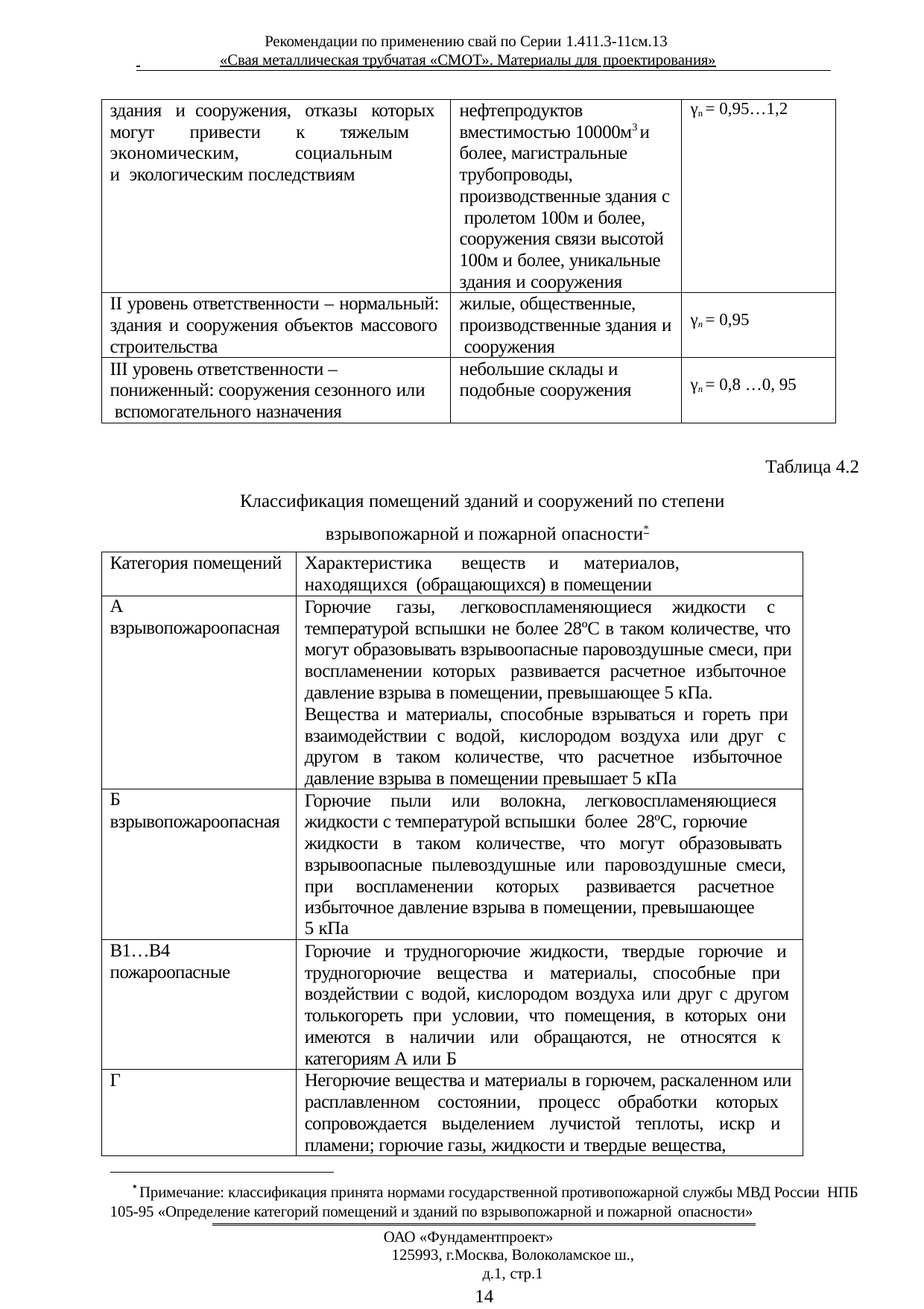

Рекомендации по применению свай по Серии 1.411.3-11см.13
 	«Свая металлическая трубчатая «СМОТ». Материалы для проектирования»

| здания и сооружения, отказы которых могут привести к тяжелым экономическим, социальным и экологическим последствиям | нефтепродуктов вместимостью 10000м3 и более, магистральные трубопроводы, производственные здания с пролетом 100м и более, сооружения связи высотой 100м и более, уникальные здания и сооружения | γn = 0,95…1,2 |
| --- | --- | --- |
| II уровень ответственности – нормальный: здания и сооружения объектов массового строительства | жилые, общественные, производственные здания и сооружения | γn = 0,95 |
| III уровень ответственности – пониженный: сооружения сезонного или вспомогательного назначения | небольшие склады и подобные сооружения | γn = 0,8 …0, 95 |
Таблица 4.2
Классификация помещений зданий и сооружений по степени  взрывопожарной и пожарной опасности*
| Категория помещений | Характеристика веществ и материалов, находящихся (обращающихся) в помещении |
| --- | --- |
| А взрывопожароопасная | Горючие газы, легковоспламеняющиеся жидкости с температурой вспышки не более 28ºС в таком количестве, что могут образовывать взрывоопасные паровоздушные смеси, при воспламенении которых развивается расчетное избыточное давление взрыва в помещении, превышающее 5 кПа. Вещества и материалы, способные взрываться и гореть при взаимодействии с водой, кислородом воздуха или друг с другом в таком количестве, что расчетное избыточное давление взрыва в помещении превышает 5 кПа |
| Б взрывопожароопасная | Горючие пыли или волокна, легковоспламеняющиеся жидкости с температурой вспышки более 28ºС, горючие жидкости в таком количестве, что могут образовывать взрывоопасные пылевоздушные или паровоздушные смеси, при воспламенении которых развивается расчетное избыточное давление взрыва в помещении, превышающее 5 кПа |
| В1…В4 пожароопасные | Горючие и трудногорючие жидкости, твердые горючие и трудногорючие вещества и материалы, способные при воздействии с водой, кислородом воздуха или друг с другом толькогореть при условии, что помещения, в которых они имеются в наличии или обращаются, не относятся к категориям А или Б |
| Г | Негорючие вещества и материалы в горючем, раскаленном или расплавленном состоянии, процесс обработки которых сопровождается выделением лучистой теплоты, искр и пламени; горючие газы, жидкости и твердые вещества, |

* Примечание: классификация принята нормами государственной противопожарной службы МВД России  НПБ 105-95 «Определение категорий помещений и зданий по взрывопожарной и пожарной опасности»

ОАО «Фундаментпроект»
125993, г.Москва, Волоколамское ш., д.1, стр.1
14